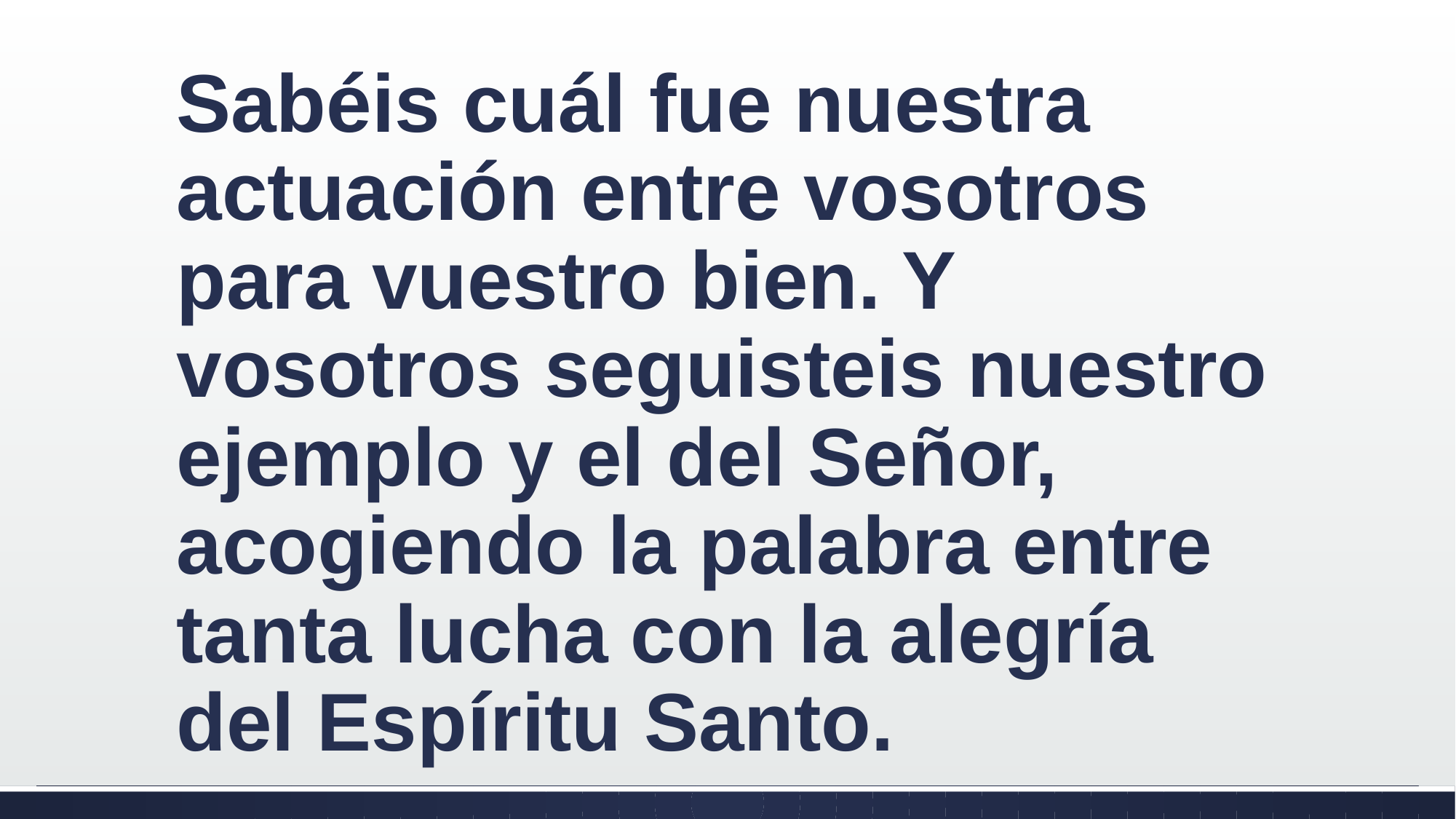

#
Sabéis cuál fue nuestra actuación entre vosotros para vuestro bien. Y vosotros seguisteis nuestro ejemplo y el del Señor, acogiendo la palabra entre tanta lucha con la alegría del Espíritu Santo.